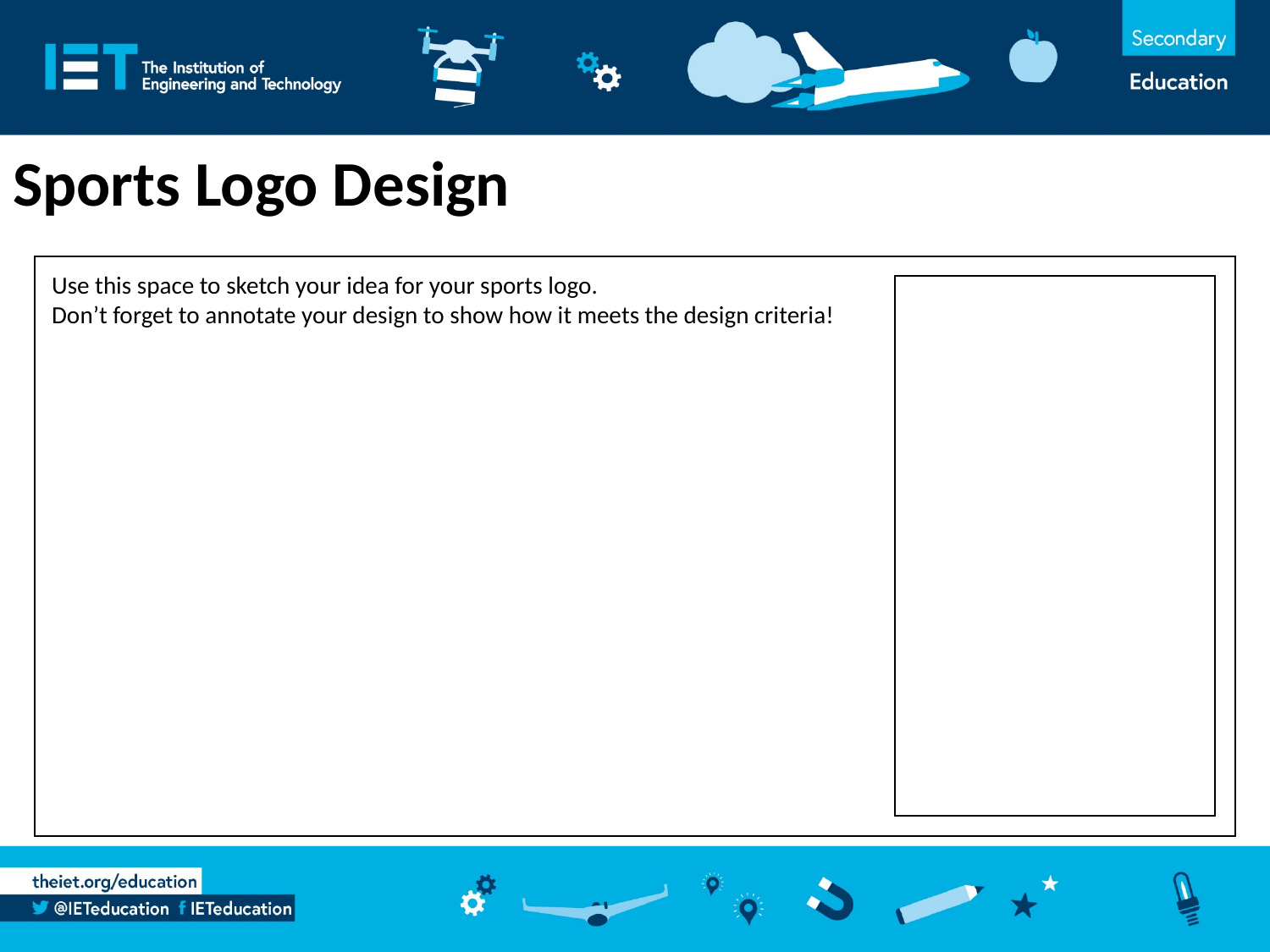

Sports Logo Design

Use this space to sketch your idea for your sports logo.
Don’t forget to annotate your design to show how it meets the design criteria!